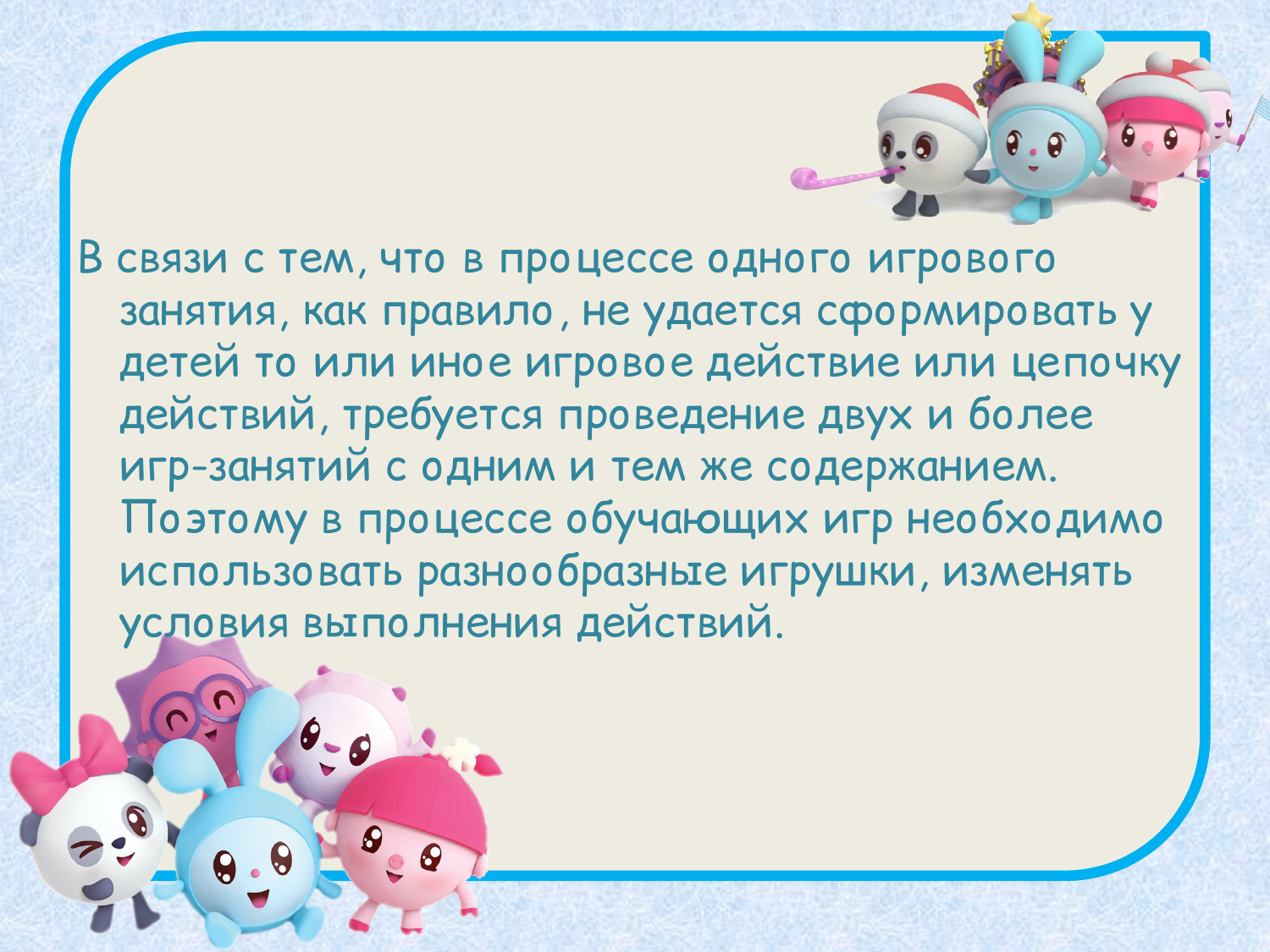

В связи с тем, что в процессе одного игрового занятия, как правило, не удается сформировать у детей то или иное игровое действие или цепочку действий, требуется проведение двух и более игр-занятий с одним и тем же содержанием. Поэтому в процессе обучающих игр необходимо использовать разнообразные игрушки, изменять условия выполнения действий.